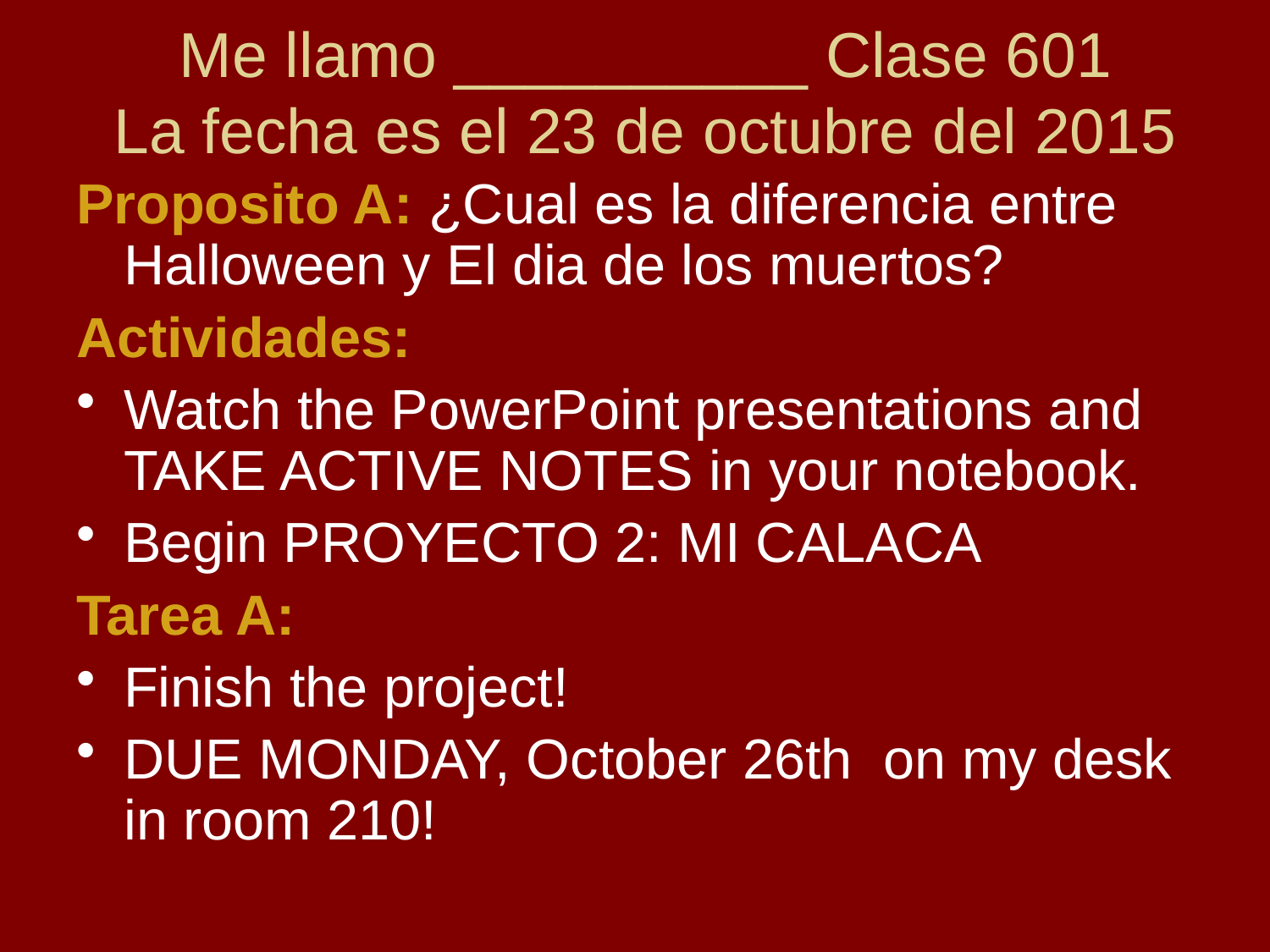

# Me llamo __________ Clase 601 La fecha es el 23 de octubre del 2015
Proposito A: ¿Cual es la diferencia entre Halloween y El dia de los muertos?
Actividades:
Watch the PowerPoint presentations and TAKE ACTIVE NOTES in your notebook.
Begin PROYECTO 2: MI CALACA
Tarea A:
Finish the project!
DUE MONDAY, October 26th  on my desk in room 210!